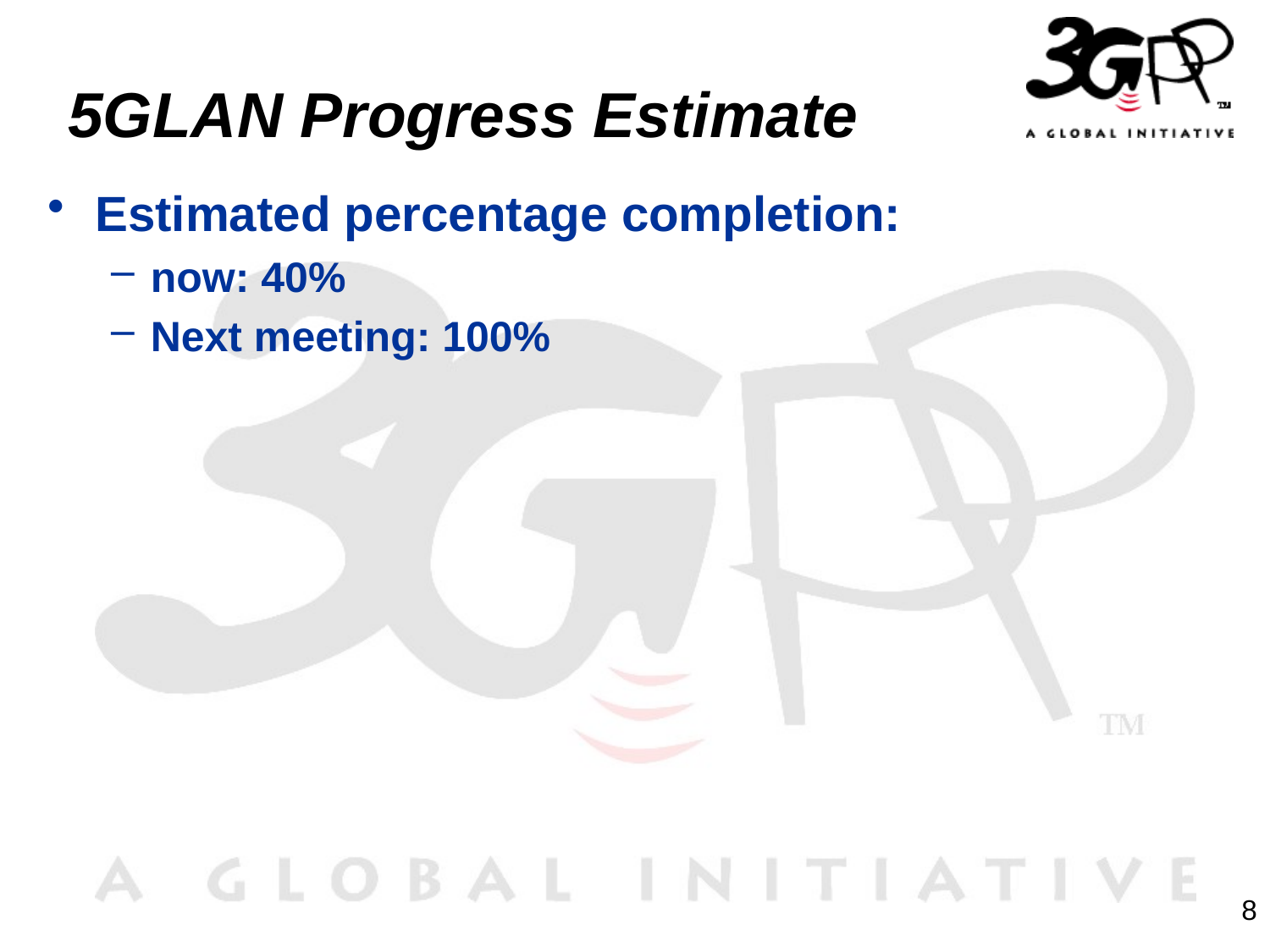

# 5GLAN Progress Estimate
Estimated percentage completion:
now: 40%
Next meeting: 100%
8